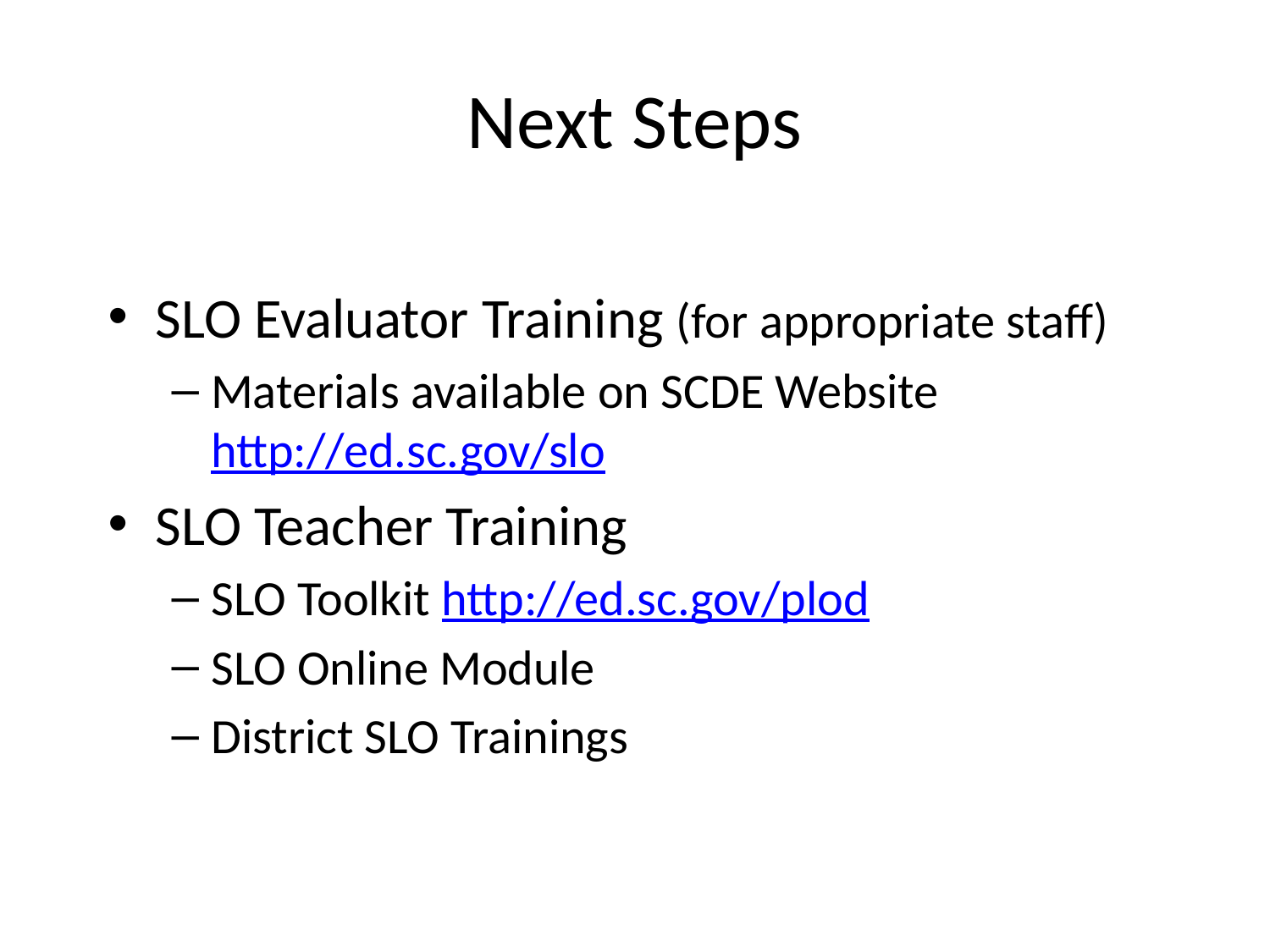

# Next Steps
SLO Evaluator Training (for appropriate staff)
Materials available on SCDE Website http://ed.sc.gov/slo
SLO Teacher Training
SLO Toolkit http://ed.sc.gov/plod
SLO Online Module
District SLO Trainings